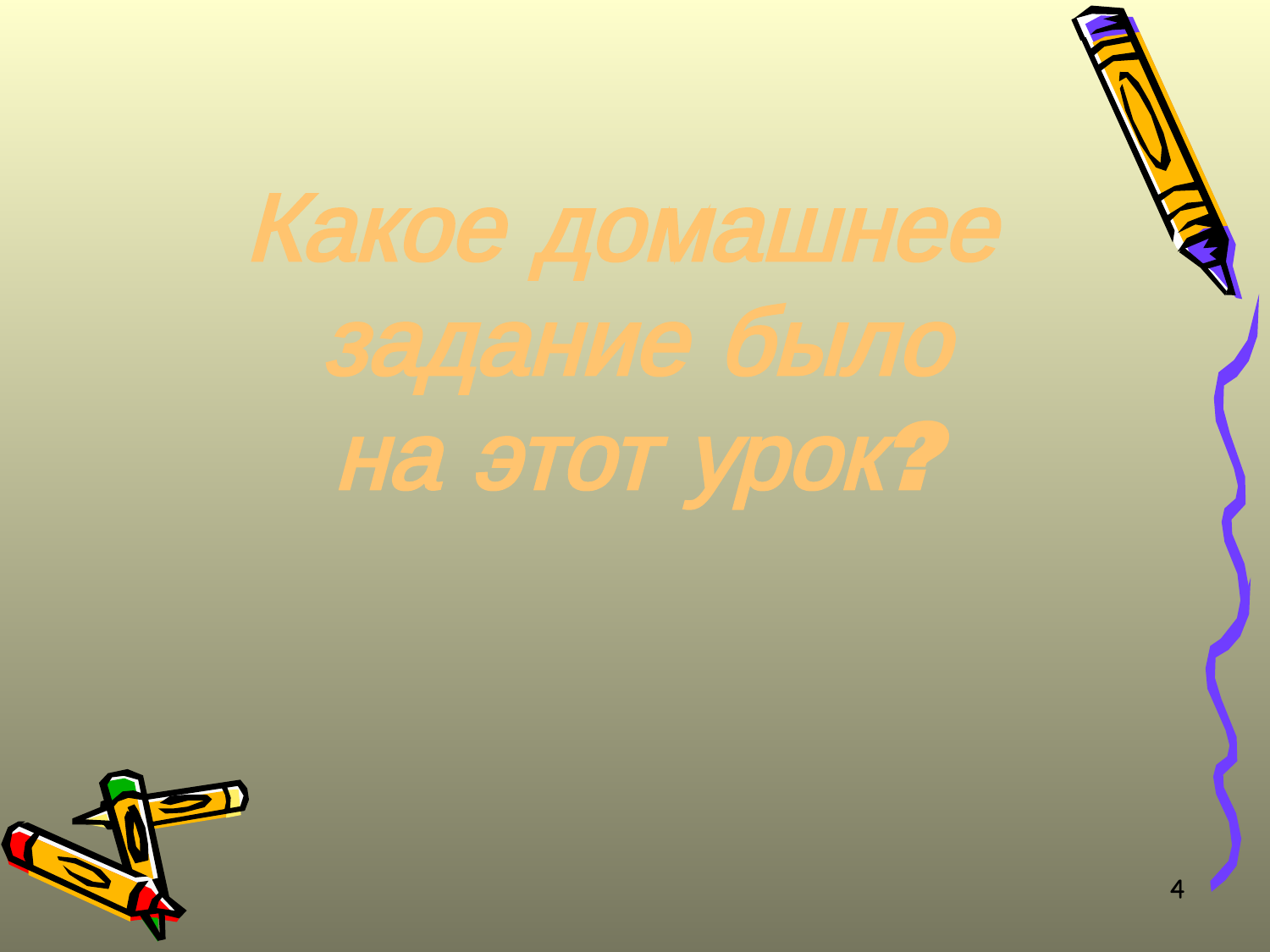

Какое домашнее
 задание было
 на этот урок?
4